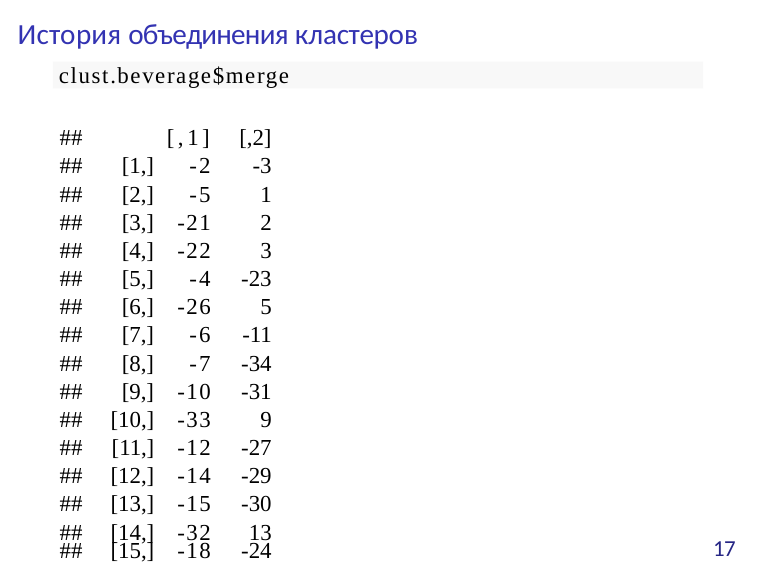

История объединения кластеров
clust.beverage$merge
| ## |  | [,1] | [,2] |
| --- | --- | --- | --- |
| ## | [1,] | -2 | -3 |
| ## | [2,] | -5 | 1 |
| ## | [3,] | -21 | 2 |
| ## | [4,] | -22 | 3 |
| ## | [5,] | -4 | -23 |
| ## | [6,] | -26 | 5 |
| ## | [7,] | -6 | -11 |
| ## | [8,] | -7 | -34 |
| ## | [9,] | -10 | -31 |
| ## | [10,] | -33 | 9 |
| ## | [11,] | -12 | -27 |
| ## | [12,] | -14 | -29 |
| ## | [13,] | -15 | -30 |
| ## | [14,] | -32 | 13 |
| ## | [15,] | -18 | -24 |
17